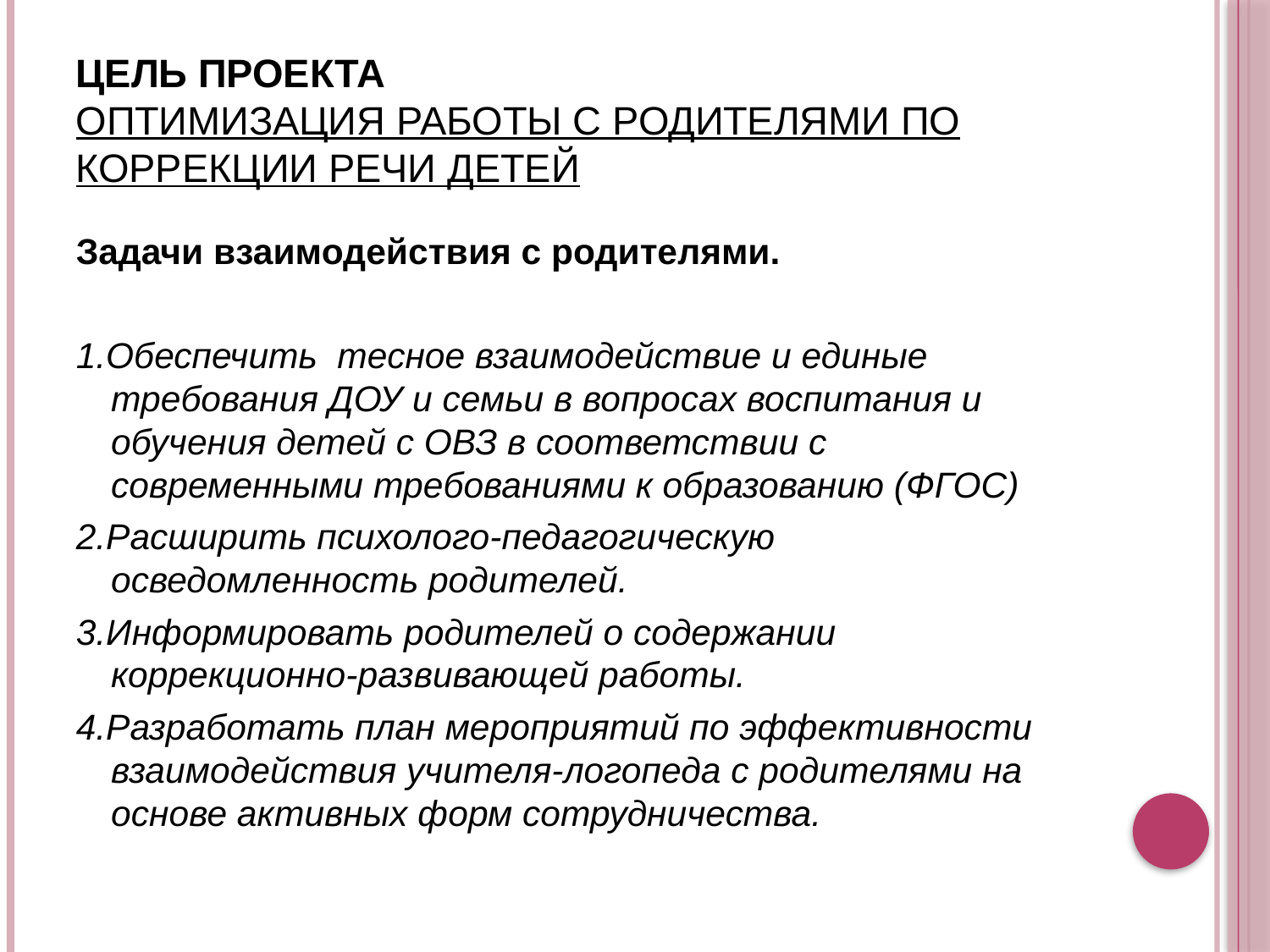

# Цель проекта Оптимизация работы с родителями по коррекции речи детей
Задачи взаимодействия с родителями.

1.Обеспечить  тесное взаимодействие и единые требования ДОУ и семьи в вопросах воспитания и обучения детей с ОВЗ в соответствии с современными требованиями к образованию (ФГОС)
2.Расширить психолого-педагогическую осведомленность родителей.
3.Информировать родителей о содержании коррекционно-развивающей работы.
4.Разработать план мероприятий по эффективности взаимодействия учителя-логопеда с родителями на основе активных форм сотрудничества.